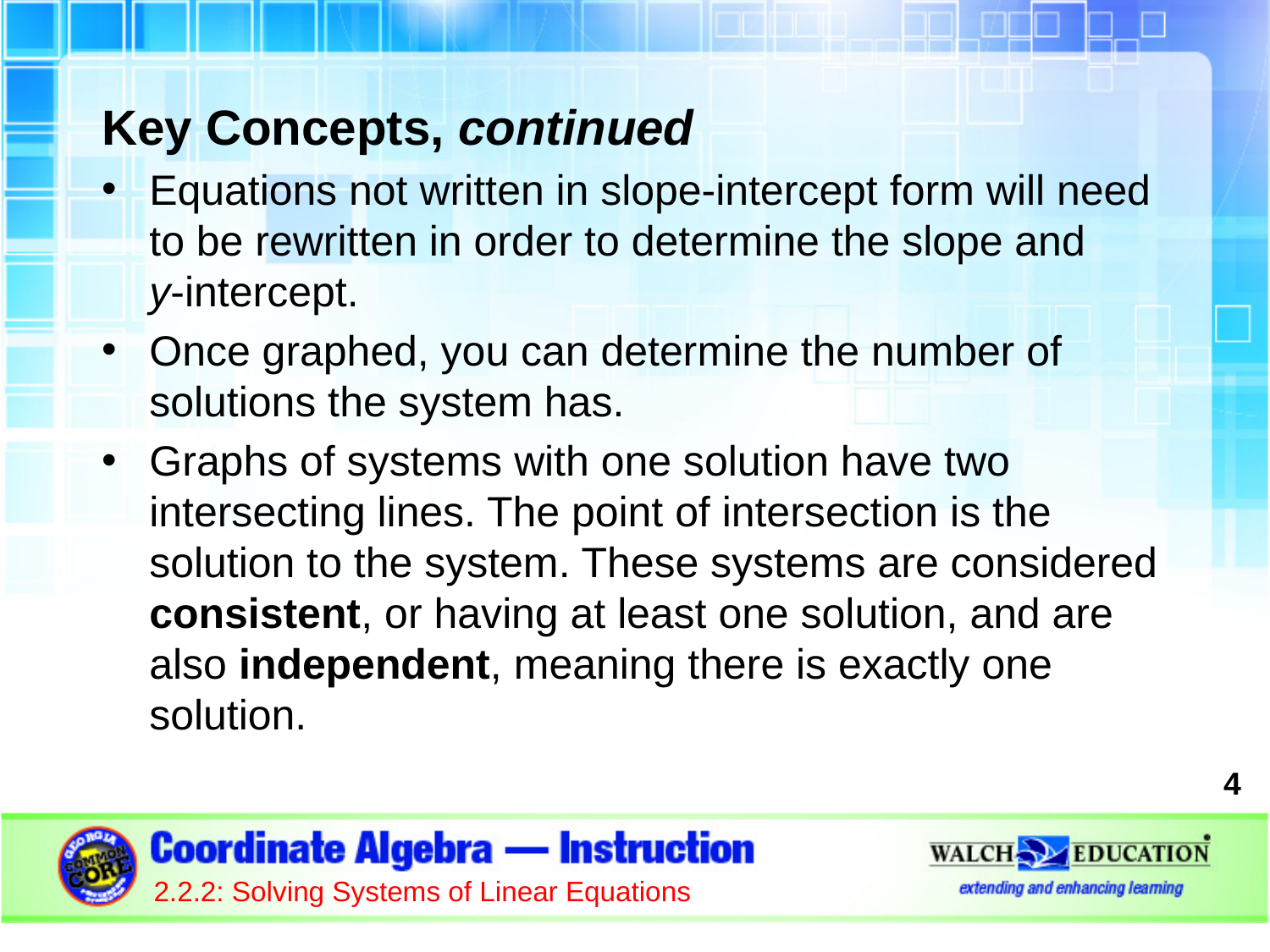

Key Concepts, continued
Equations not written in slope-intercept form will need to be rewritten in order to determine the slope and
y-intercept.
Once graphed, you can determine the number of solutions the system has.
Graphs of systems with one solution have two intersecting lines. The point of intersection is the solution to the system. These systems are considered consistent, or having at least one solution, and are also independent, meaning there is exactly one solution.
4
2.2.2: Solving Systems of Linear Equations